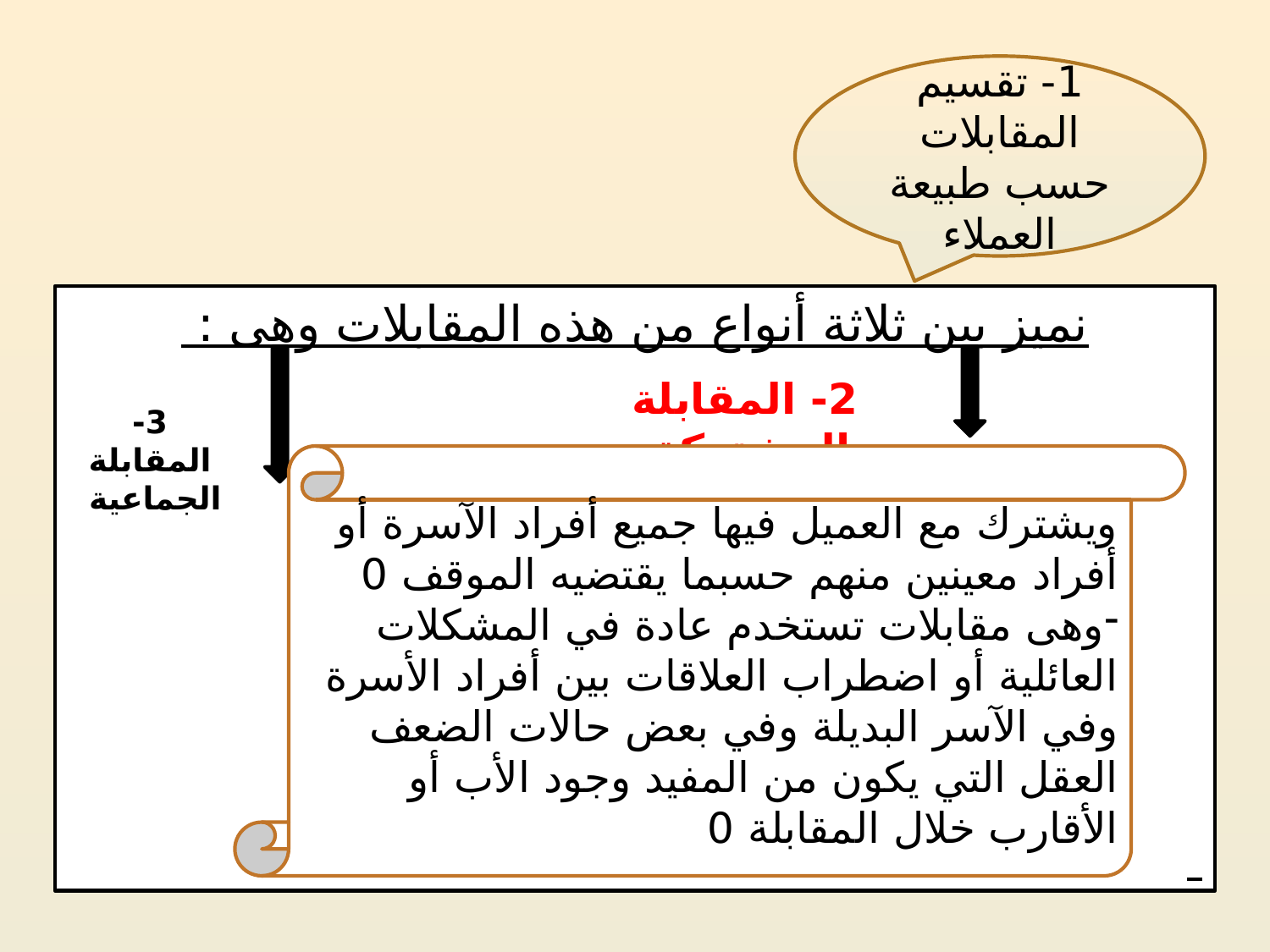

1- تقسيم المقابلات حسب طبيعة العملاء
نميز بين ثلاثة أنواع من هذه المقابلات وهى :

2- المقابلة المشتركة
3- المقابلة الجماعية
ويشترك مع العميل فيها جميع أفراد الآسرة أو أفراد معينين منهم حسبما يقتضيه الموقف 0
وهى مقابلات تستخدم عادة في المشكلات العائلية أو اضطراب العلاقات بين أفراد الأسرة وفي الآسر البديلة وفي بعض حالات الضعف العقل التي يكون من المفيد وجود الأب أو الأقارب خلال المقابلة 0